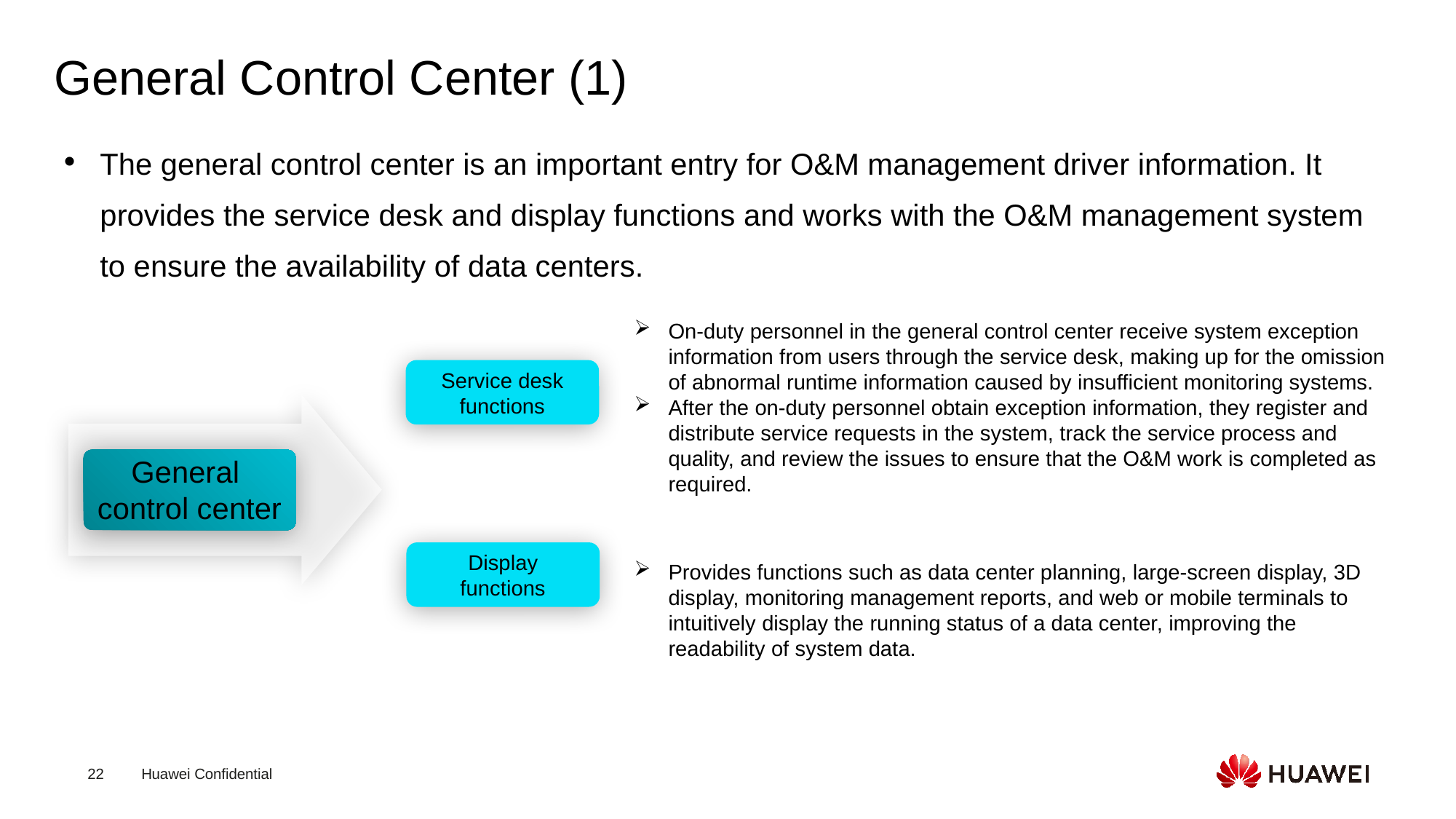

# General Control Center (1)
The general control center is an important entry for O&M management driver information. It provides the service desk and display functions and works with the O&M management system to ensure the availability of data centers.

On-duty personnel in the general control center receive system exception information from users through the service desk, making up for the omission of abnormal runtime information caused by insufficient monitoring systems.
After the on-duty personnel obtain exception information, they register and distribute service requests in the system, track the service process and quality, and review the issues to ensure that the O&M work is completed as required.
Service desk functions

General
control center

Display functions

Provides functions such as data center planning, large-screen display, 3D display, monitoring management reports, and web or mobile terminals to intuitively display the running status of a data center, improving the readability of system data.